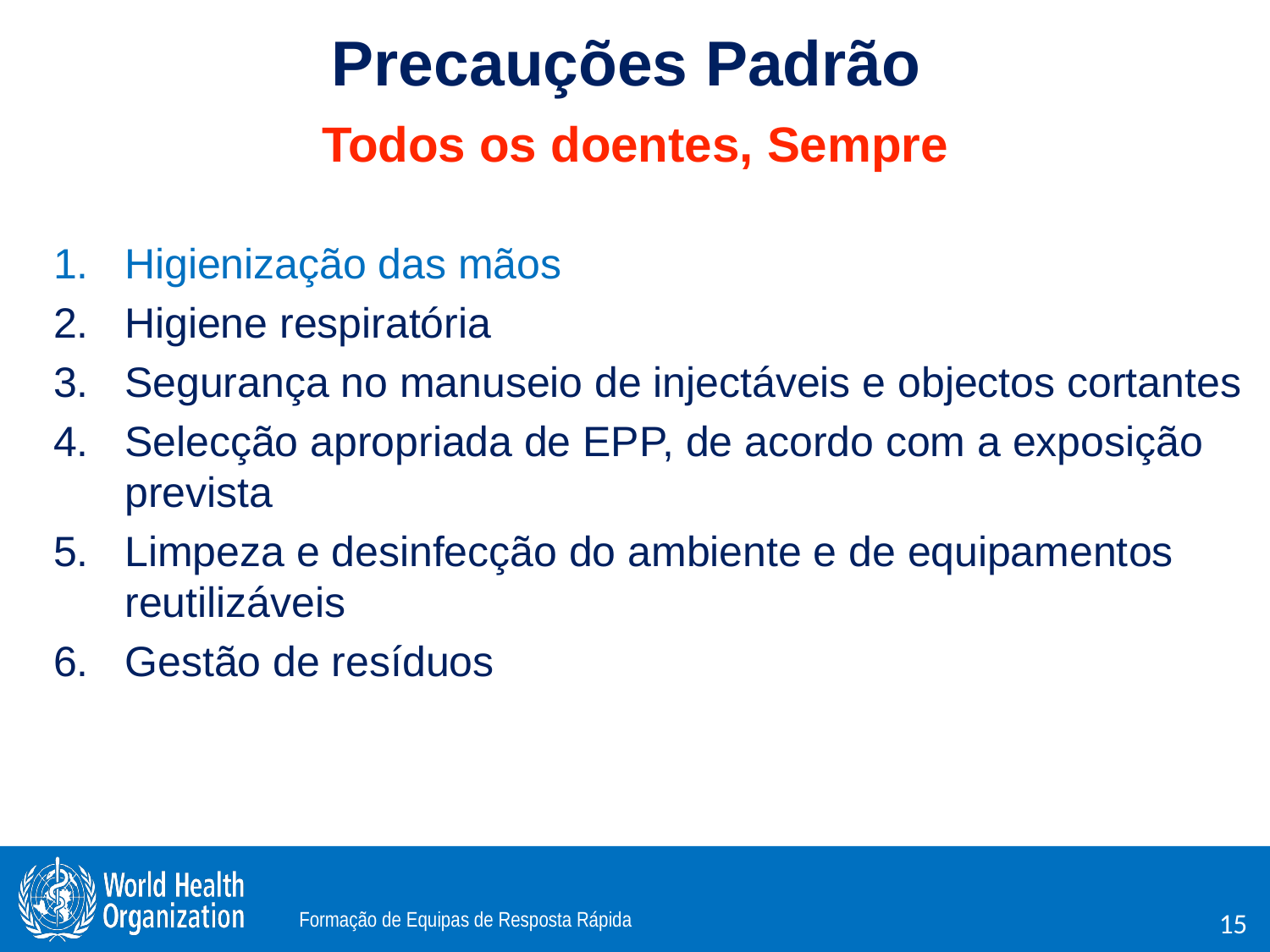

Precauções Padrão
 Todos os doentes, Sempre
Higienização das mãos
Higiene respiratória
Segurança no manuseio de injectáveis e objectos cortantes
Selecção apropriada de EPP, de acordo com a exposição prevista
Limpeza e desinfecção do ambiente e de equipamentos reutilizáveis
Gestão de resíduos